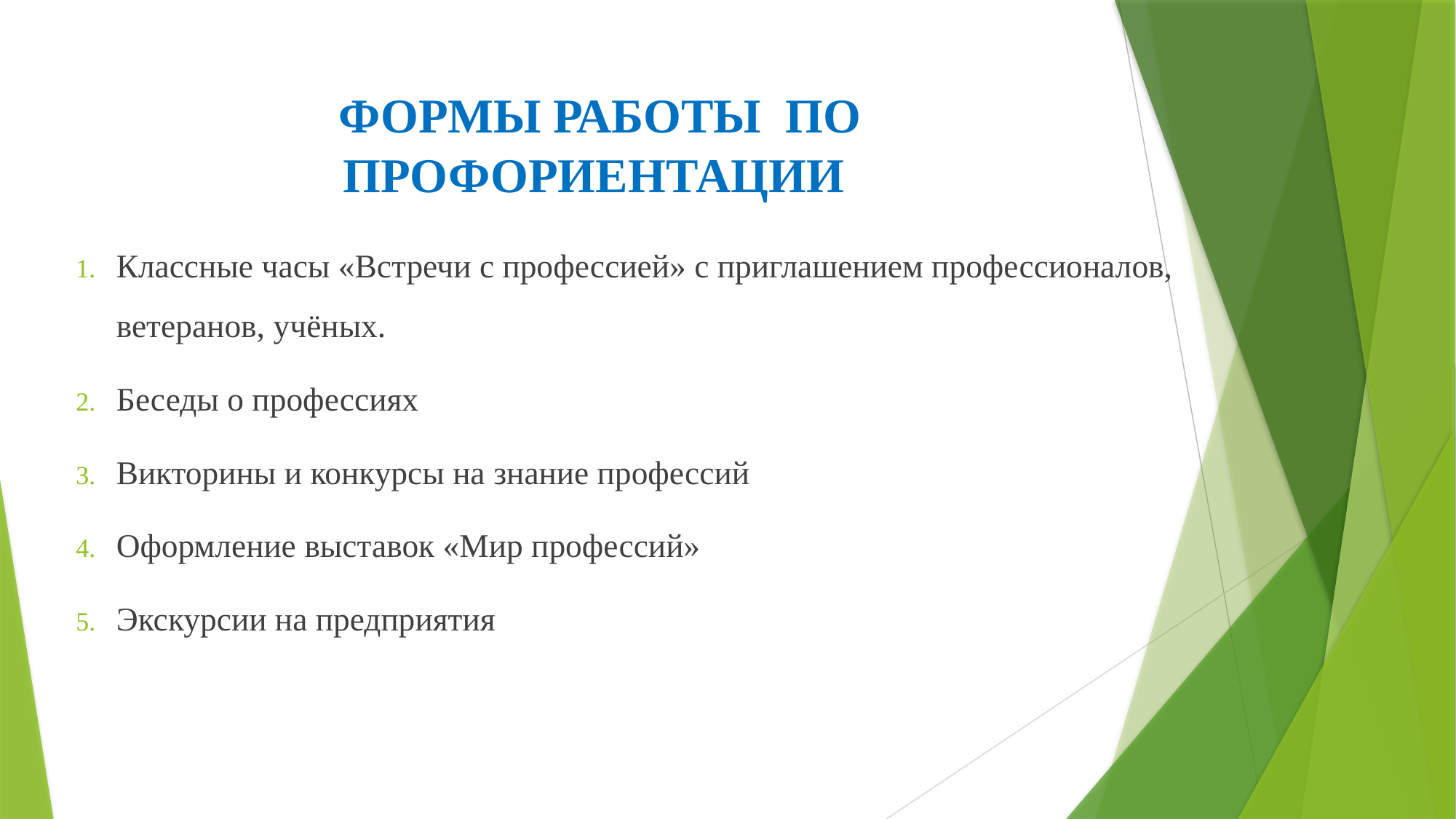

# ФОРМЫ РАБОТЫ  ПО ПРОФОРИЕНТАЦИИ

Классные часы «Встречи с профессией» с приглашением профессионалов, ветеранов, учёных.
Беседы о профессиях
Викторины и конкурсы на знание профессий
Оформление выставок «Мир профессий»
Экскурсии на предприятия